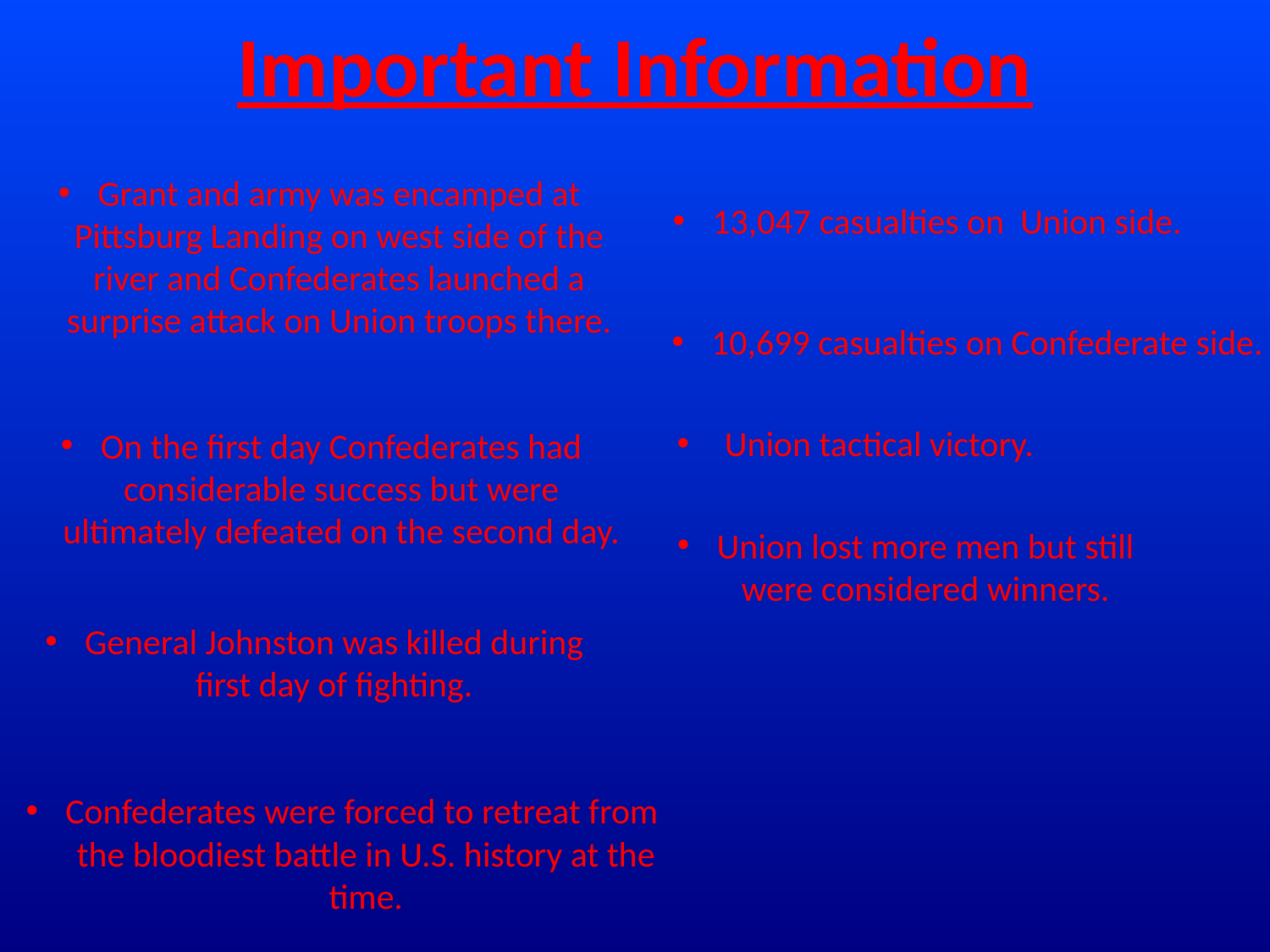

Important Information
Grant and army was encamped at Pittsburg Landing on west side of the river and Confederates launched a surprise attack on Union troops there.

13,047 casualties on  Union side.
10,699 casualties on Confederate side.
Union tactical victory.
On the first day Confederates had considerable success but were ultimately defeated on the second day.
Union lost more men but still were considered winners.
General Johnston was killed during first day of fighting.
Confederates were forced to retreat from  the bloodiest battle in U.S. history at the time.